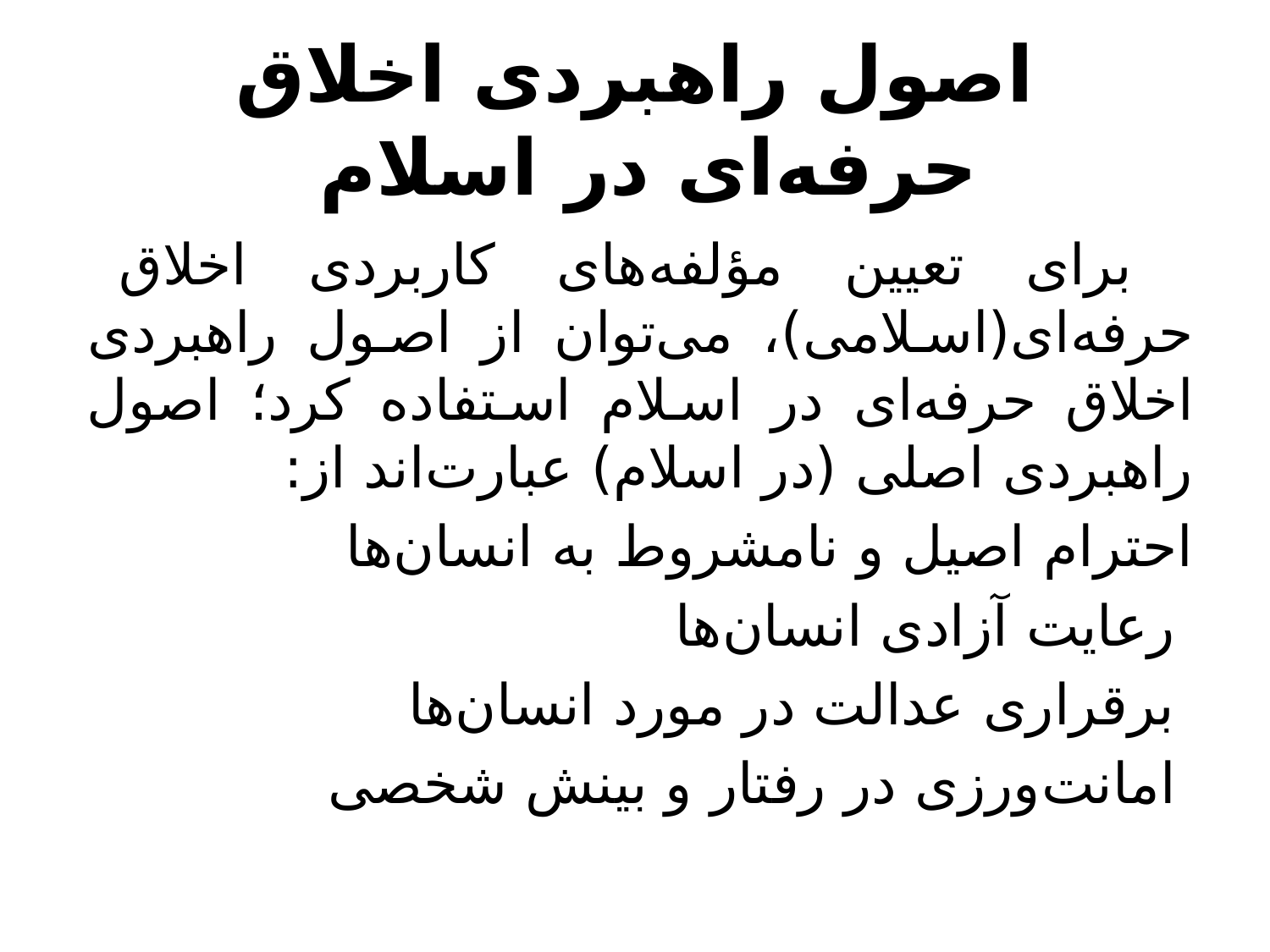

# اصول راهبردی اخلاق حرفه‌ای در اسلام
 برای تعیین مؤلفه‌های کاربردی اخلاق حرفه‌ای(اسلامی)، می‌توان از اصول راهبردی اخلاق حرفه‌ای در اسلام استفاده کرد؛ اصول راهبردی اصلی (در اسلام) عبارت‌اند از:
احترام اصیل و نامشروط به انسان‌ها
 رعایت آزادی انسان‌ها
 برقراری عدالت در مورد انسان‌ها
 امانت‌ورزی در رفتار و بینش شخصی